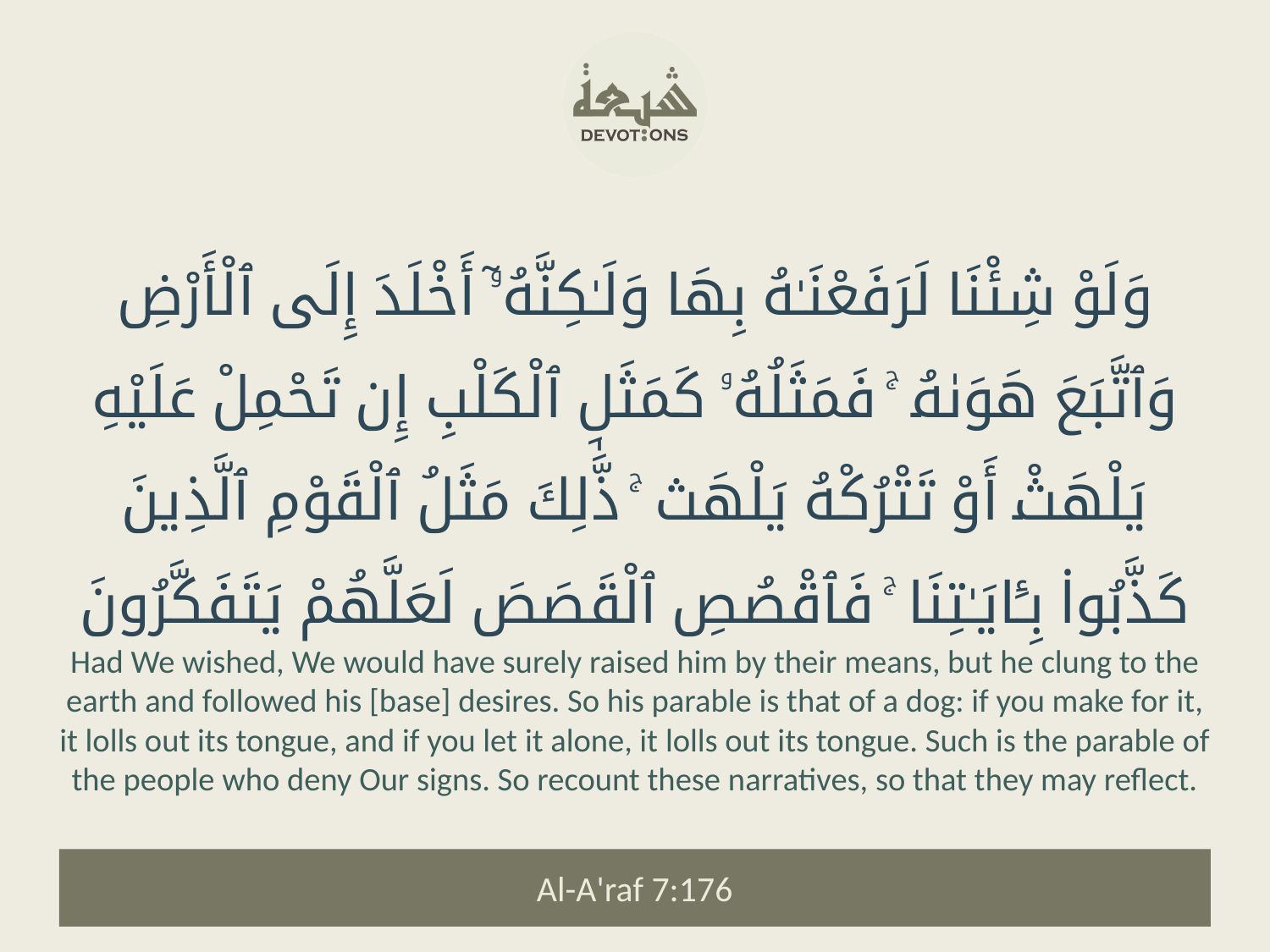

وَلَوْ شِئْنَا لَرَفَعْنَـٰهُ بِهَا وَلَـٰكِنَّهُۥٓ أَخْلَدَ إِلَى ٱلْأَرْضِ وَٱتَّبَعَ هَوَىٰهُ ۚ فَمَثَلُهُۥ كَمَثَلِ ٱلْكَلْبِ إِن تَحْمِلْ عَلَيْهِ يَلْهَثْ أَوْ تَتْرُكْهُ يَلْهَث ۚ ذَّٰلِكَ مَثَلُ ٱلْقَوْمِ ٱلَّذِينَ كَذَّبُوا۟ بِـَٔايَـٰتِنَا ۚ فَٱقْصُصِ ٱلْقَصَصَ لَعَلَّهُمْ يَتَفَكَّرُونَ
Had We wished, We would have surely raised him by their means, but he clung to the earth and followed his [base] desires. So his parable is that of a dog: if you make for it, it lolls out its tongue, and if you let it alone, it lolls out its tongue. Such is the parable of the people who deny Our signs. So recount these narratives, so that they may reflect.
Al-A'raf 7:176